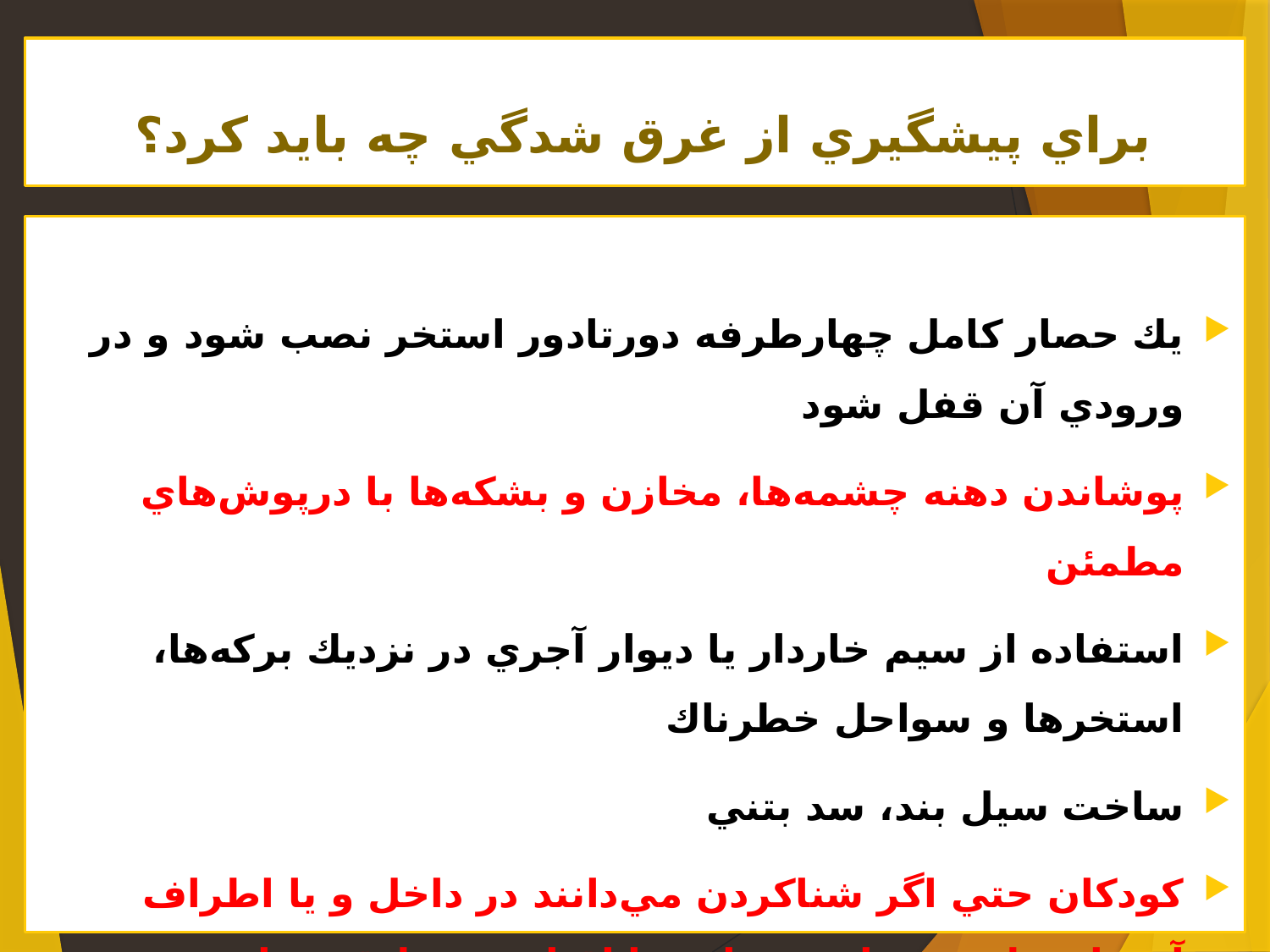

# براي پيشگيري از غرق شدگي چه بايد كرد؟

يك حصار كامل چهارطرفه دورتادور استخر نصب شود و در ورودي آن قفل شود
پوشاندن دهنه چشمه‌ها، مخازن و بشكه‌ها با درپوش‌هاي مطمئن
استفاده از سيم خاردار يا ديوار آجري در نزديك بركه‌ها، استخرها و سواحل خطرناك
ساخت سيل بند، سد بتني
كودكان حتي اگر شناكردن مي‌دانند در داخل و يا اطراف آب‌هاي طبيعي مانند درياچه يا اقيانوس جليقه نجات بپوشند
همگان بايد چگونگي انجام احياي پايه قلبي ريوي را بخوبي بياموزند